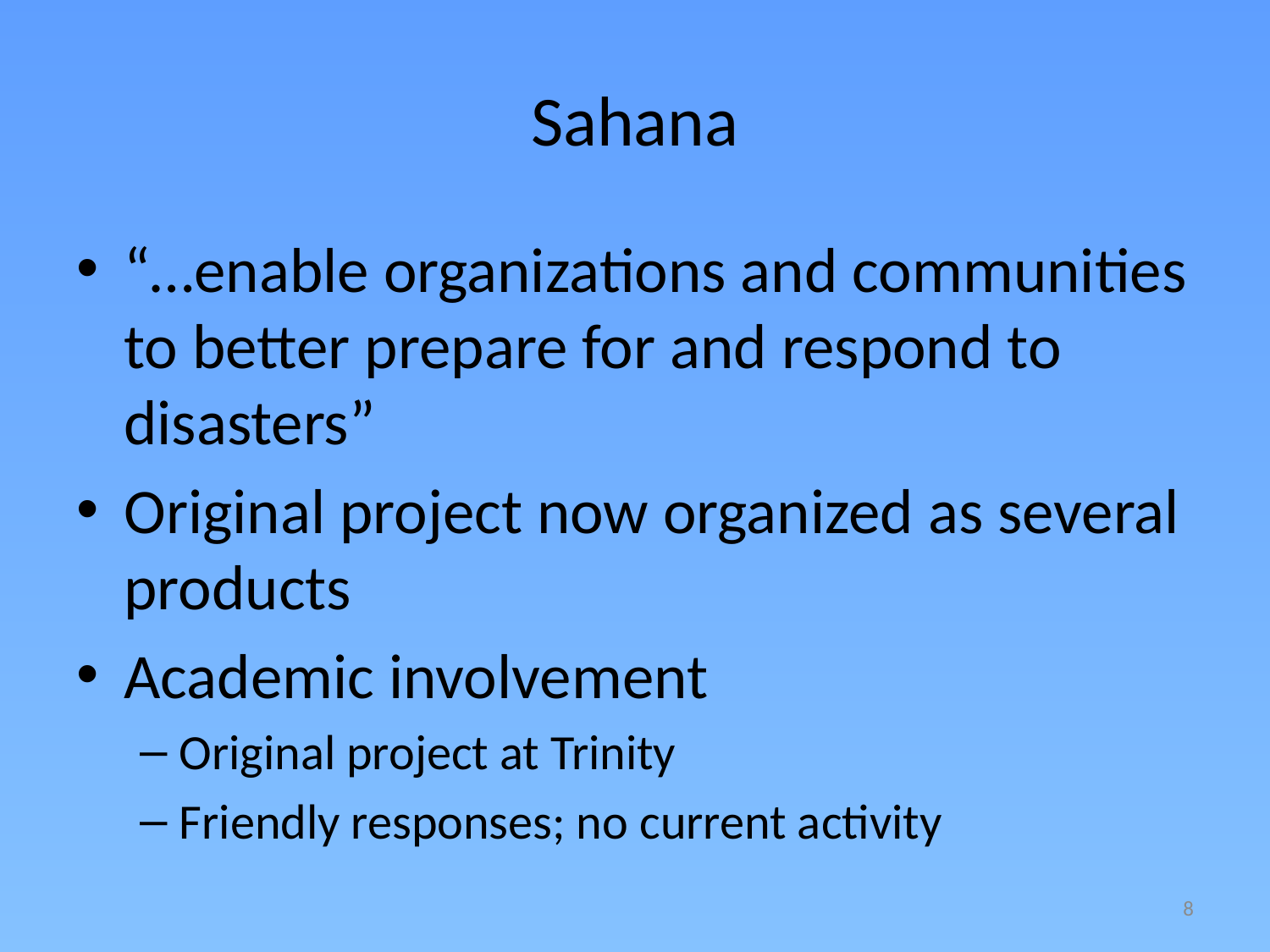

# Sahana
“…enable organizations and communities to better prepare for and respond to disasters”
Original project now organized as several products
Academic involvement
Original project at Trinity
Friendly responses; no current activity
8